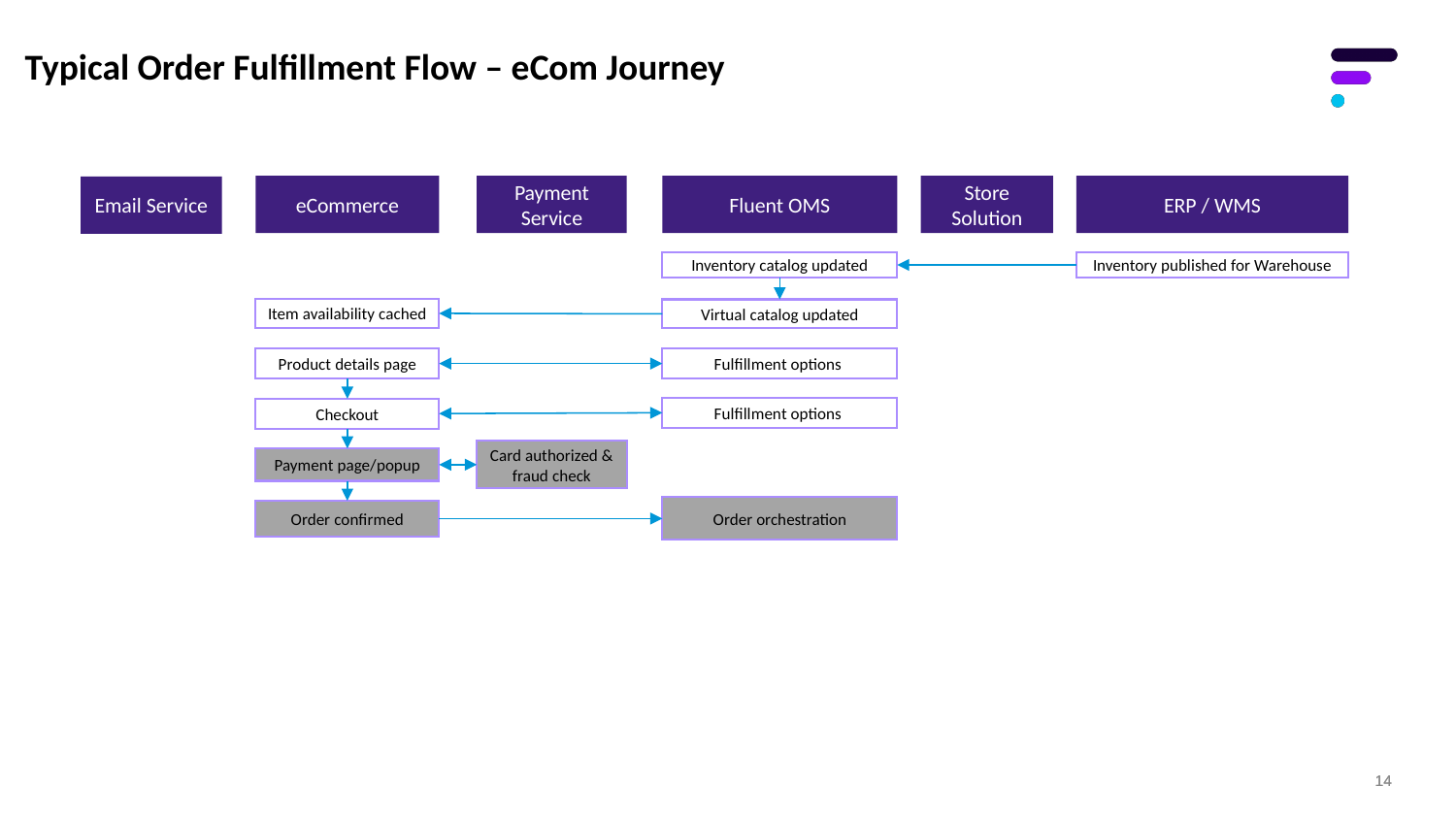

Typical Order Fulfillment Flow – eCom Journey
ERP / WMS
eCommerce
Payment Service
Fluent OMS
Store Solution
Email Service
Inventory catalog updated
Inventory published for Warehouse
Item availability cached
Virtual catalog updated
Product details page
Fulfillment options
Fulfillment options
Checkout
Card authorized & fraud check
Payment page/popup
Order orchestration
Order confirmed